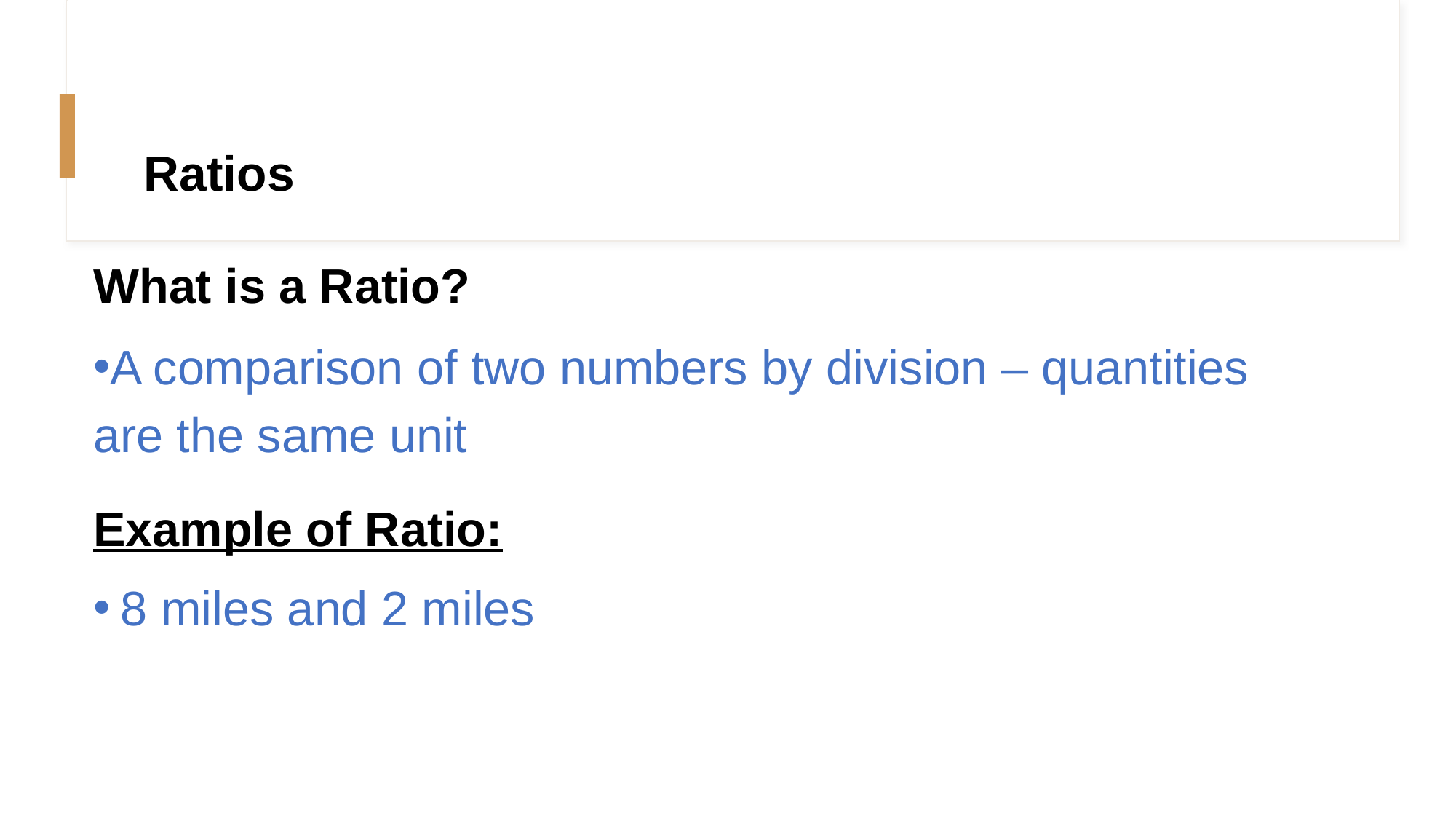

# Ratios
What is a Ratio?
A comparison of two numbers by division – quantities are the same unit
Example of Ratio:
8 miles and 2 miles